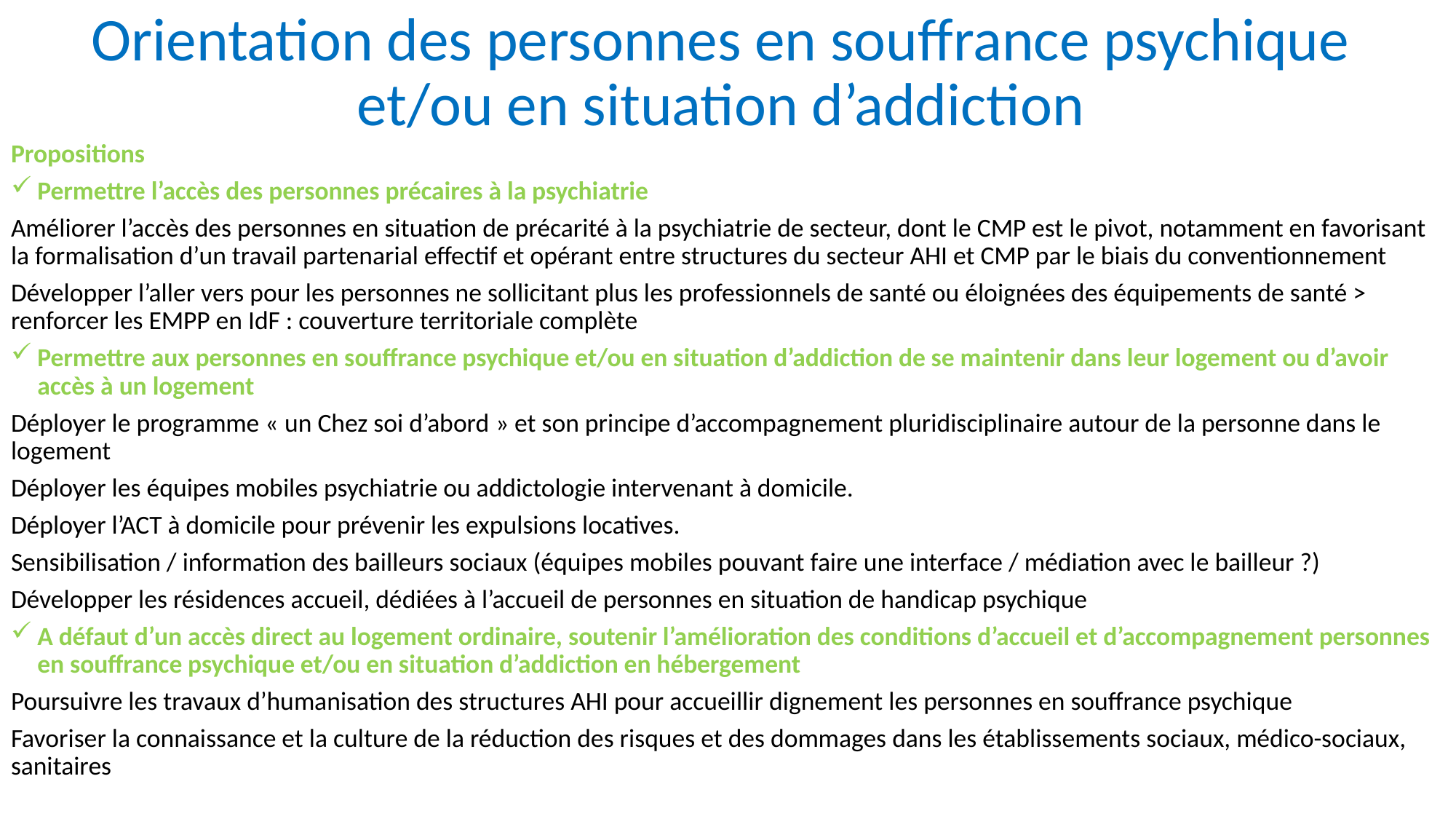

# Orientation des personnes en souffrance psychique et/ou en situation d’addiction
Propositions
Permettre l’accès des personnes précaires à la psychiatrie
Améliorer l’accès des personnes en situation de précarité à la psychiatrie de secteur, dont le CMP est le pivot, notamment en favorisant la formalisation d’un travail partenarial effectif et opérant entre structures du secteur AHI et CMP par le biais du conventionnement
Développer l’aller vers pour les personnes ne sollicitant plus les professionnels de santé ou éloignées des équipements de santé > renforcer les EMPP en IdF : couverture territoriale complète
Permettre aux personnes en souffrance psychique et/ou en situation d’addiction de se maintenir dans leur logement ou d’avoir accès à un logement
Déployer le programme « un Chez soi d’abord » et son principe d’accompagnement pluridisciplinaire autour de la personne dans le logement
Déployer les équipes mobiles psychiatrie ou addictologie intervenant à domicile.
Déployer l’ACT à domicile pour prévenir les expulsions locatives.
Sensibilisation / information des bailleurs sociaux (équipes mobiles pouvant faire une interface / médiation avec le bailleur ?)
Développer les résidences accueil, dédiées à l’accueil de personnes en situation de handicap psychique
A défaut d’un accès direct au logement ordinaire, soutenir l’amélioration des conditions d’accueil et d’accompagnement personnes en souffrance psychique et/ou en situation d’addiction en hébergement
Poursuivre les travaux d’humanisation des structures AHI pour accueillir dignement les personnes en souffrance psychique
Favoriser la connaissance et la culture de la réduction des risques et des dommages dans les établissements sociaux, médico-sociaux, sanitaires